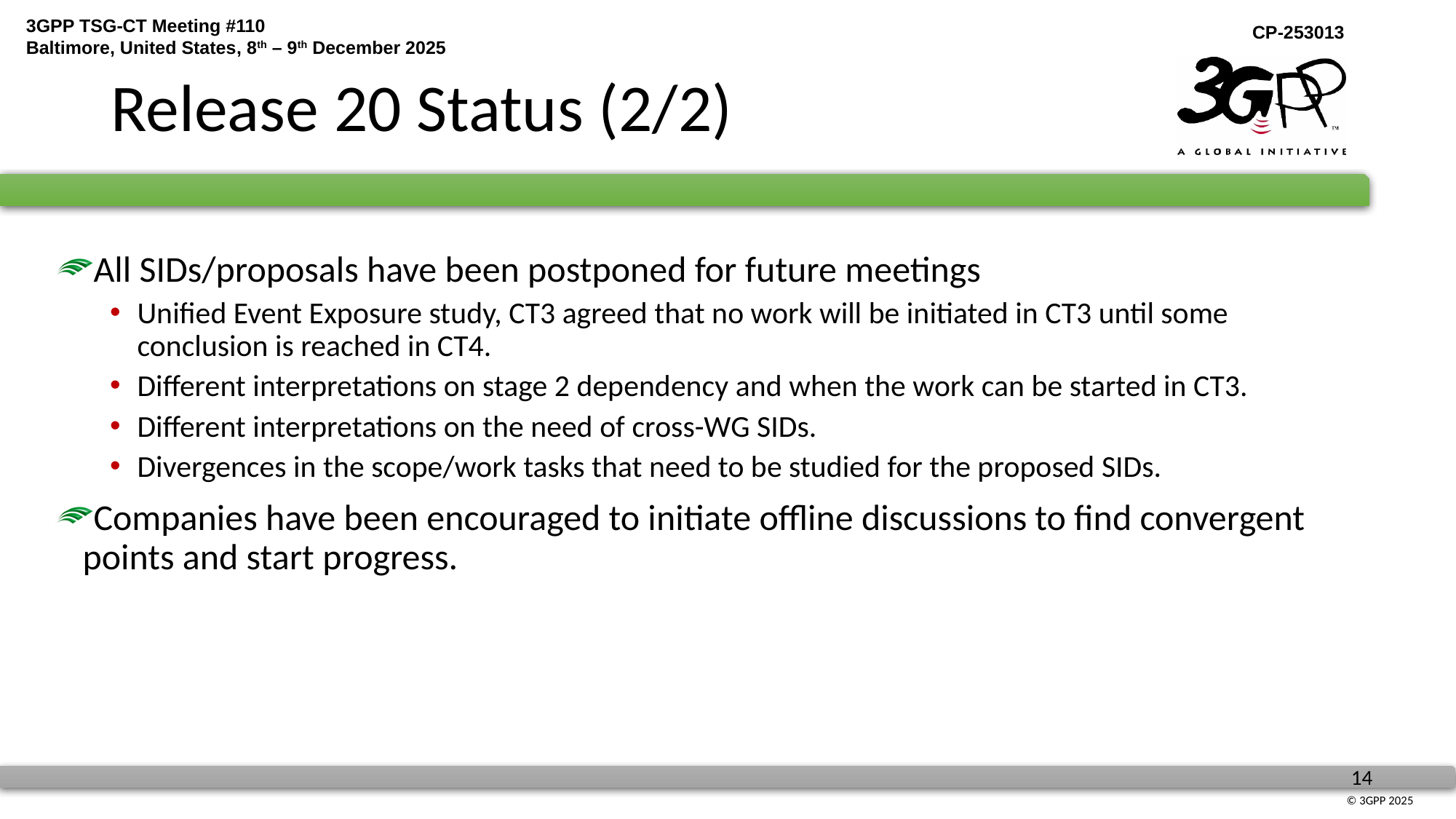

# Release 20 Status (2/2)
All SIDs/proposals have been postponed for future meetings
Unified Event Exposure study, CT3 agreed that no work will be initiated in CT3 until some conclusion is reached in CT4.
Different interpretations on stage 2 dependency and when the work can be started in CT3.
Different interpretations on the need of cross-WG SIDs.
Divergences in the scope/work tasks that need to be studied for the proposed SIDs.
Companies have been encouraged to initiate offline discussions to find convergent points and start progress.